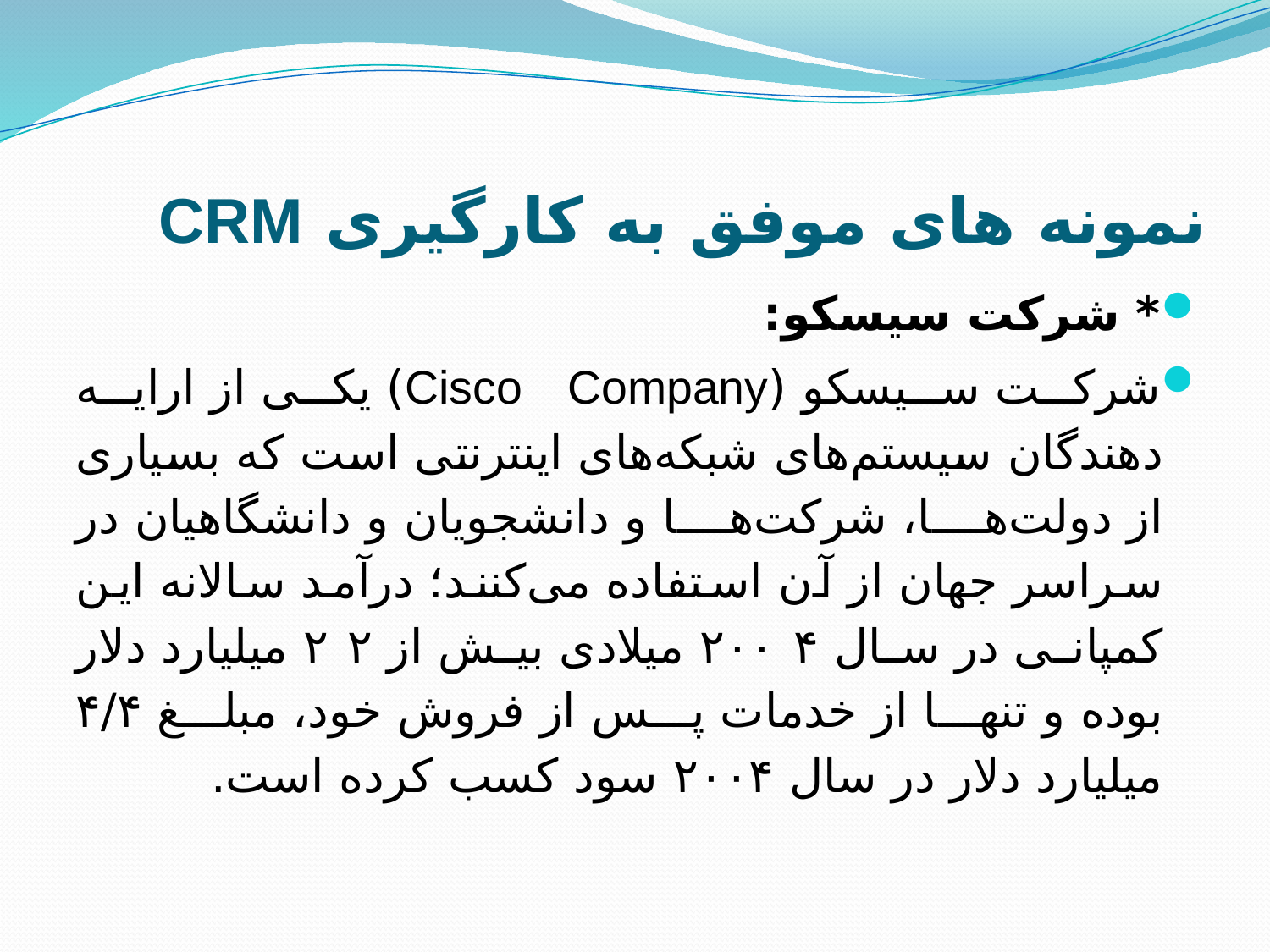

# نمونه های موفق به کارگیری CRM
* شرکت سیسکو:
شرکت سیسکو (Cisco Company) یکی از ارایه دهندگان سیستم‌های شبکه‌های اینترنتی است که بسیاری از دولت‌ها، شرکت‌ها و دانشجویان و دانشگاهیان در سراسر جهان از آن استفاده می‌کنند؛ درآمد سالانه این کمپانی در سال ۲۰۰۴ میلادی بیش از ۲۲ میلیارد دلار بوده و تنها از خدمات پس از فروش خود، مبلغ ۴/۴ میلیارد دلار در سال ۲۰۰۴ سود کسب کرده است.